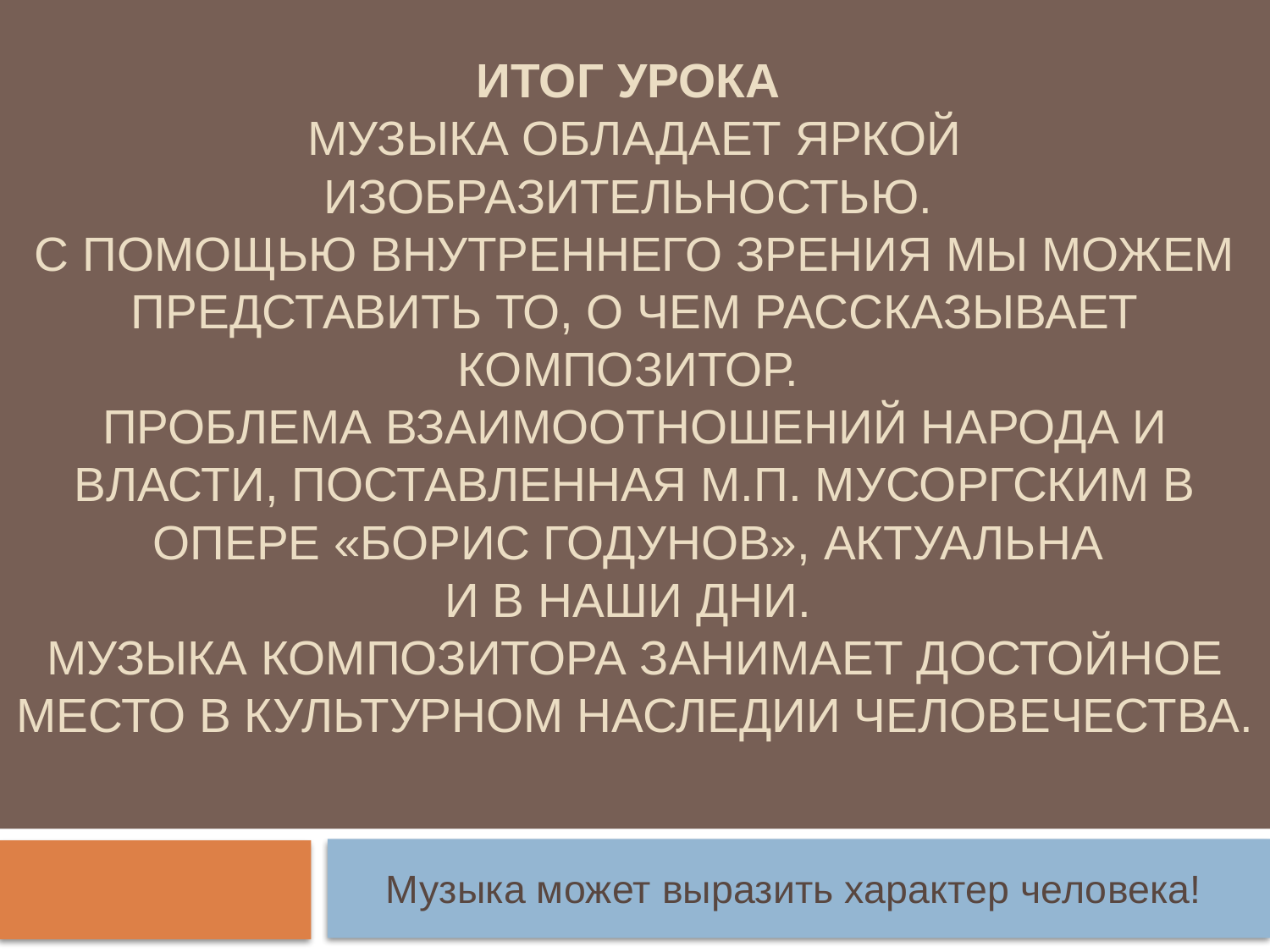

# Итог урока Музыка обладает яркой изобразительностью. С помощью внутреннего зрения мы можем представить то, о чем рассказывает композитор. Проблема взаимоотношений народа и власти, поставленная М.П. Мусоргским в опере «Борис Годунов», актуальна и в наши дни. Музыка композитора занимает достойное место в культурном наследии человечества.
Музыка может выразить характер человека!